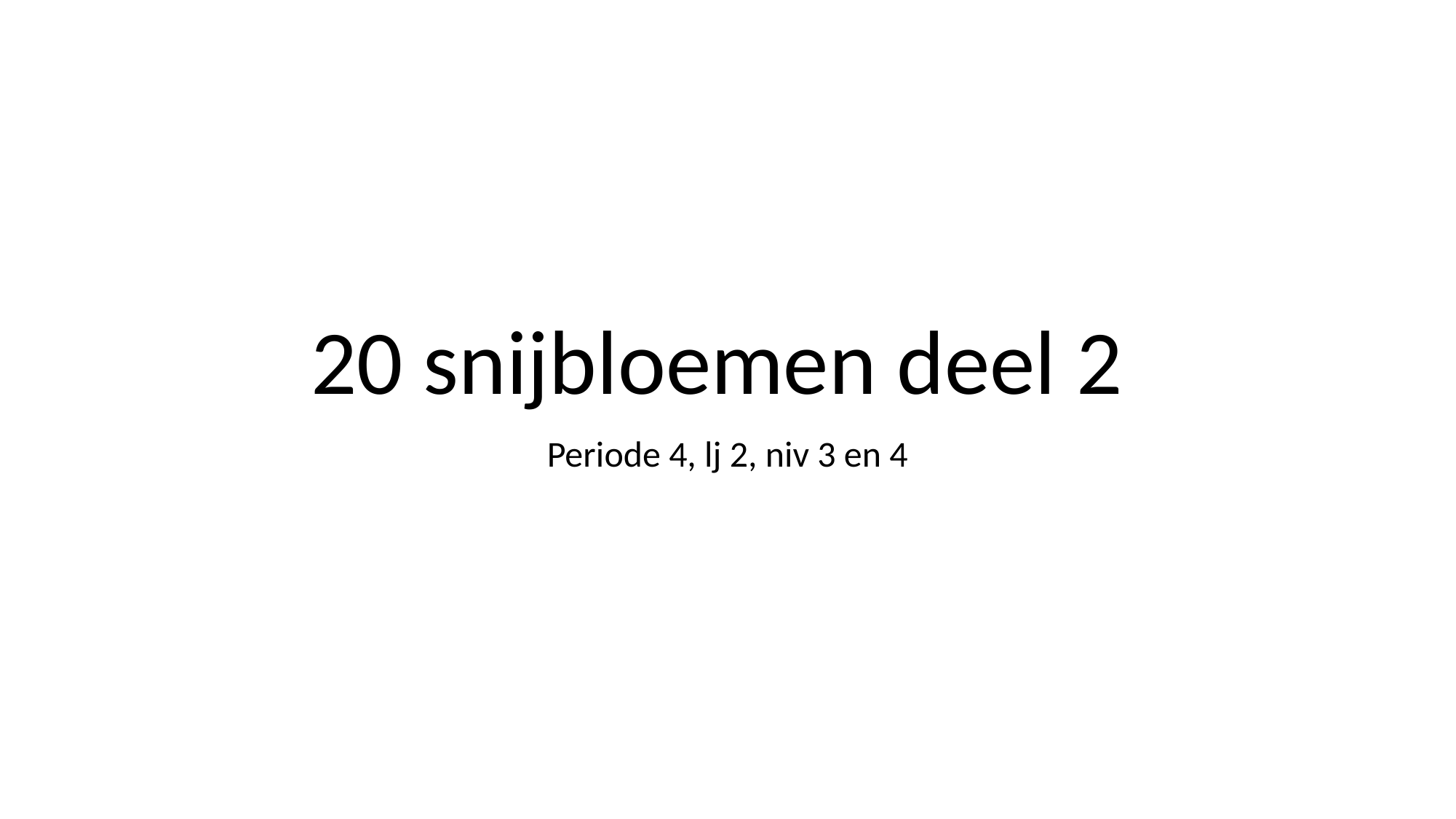

# 20 snijbloemen deel 2
Periode 4, lj 2, niv 3 en 4